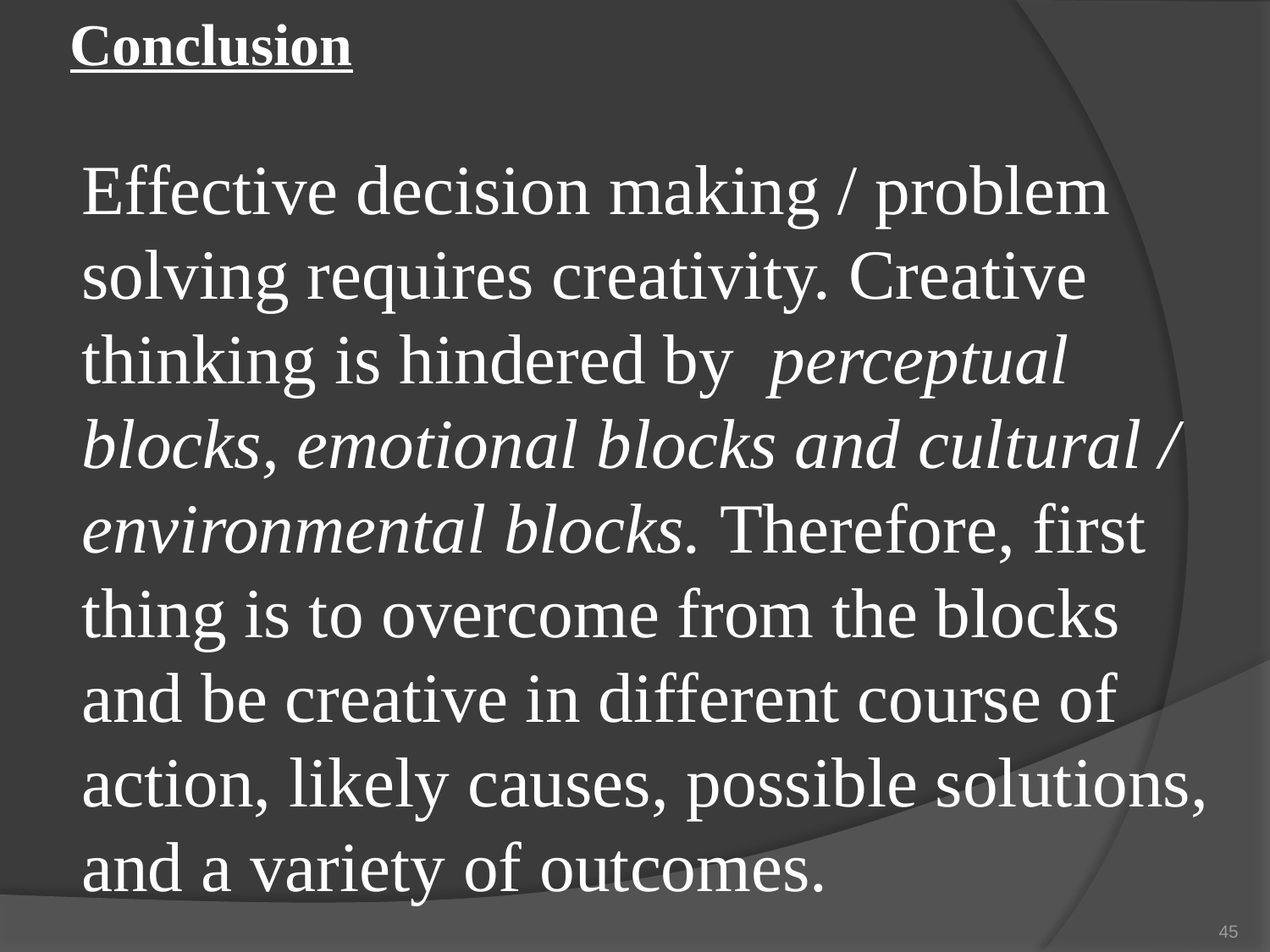

# Conclusion
Effective decision making / problem solving requires creativity. Creative thinking is hindered by  perceptual blocks, emotional blocks and cultural / environmental blocks. Therefore, first thing is to overcome from the blocks and be creative in different course of action, likely causes, possible solutions, and a variety of outcomes.
45